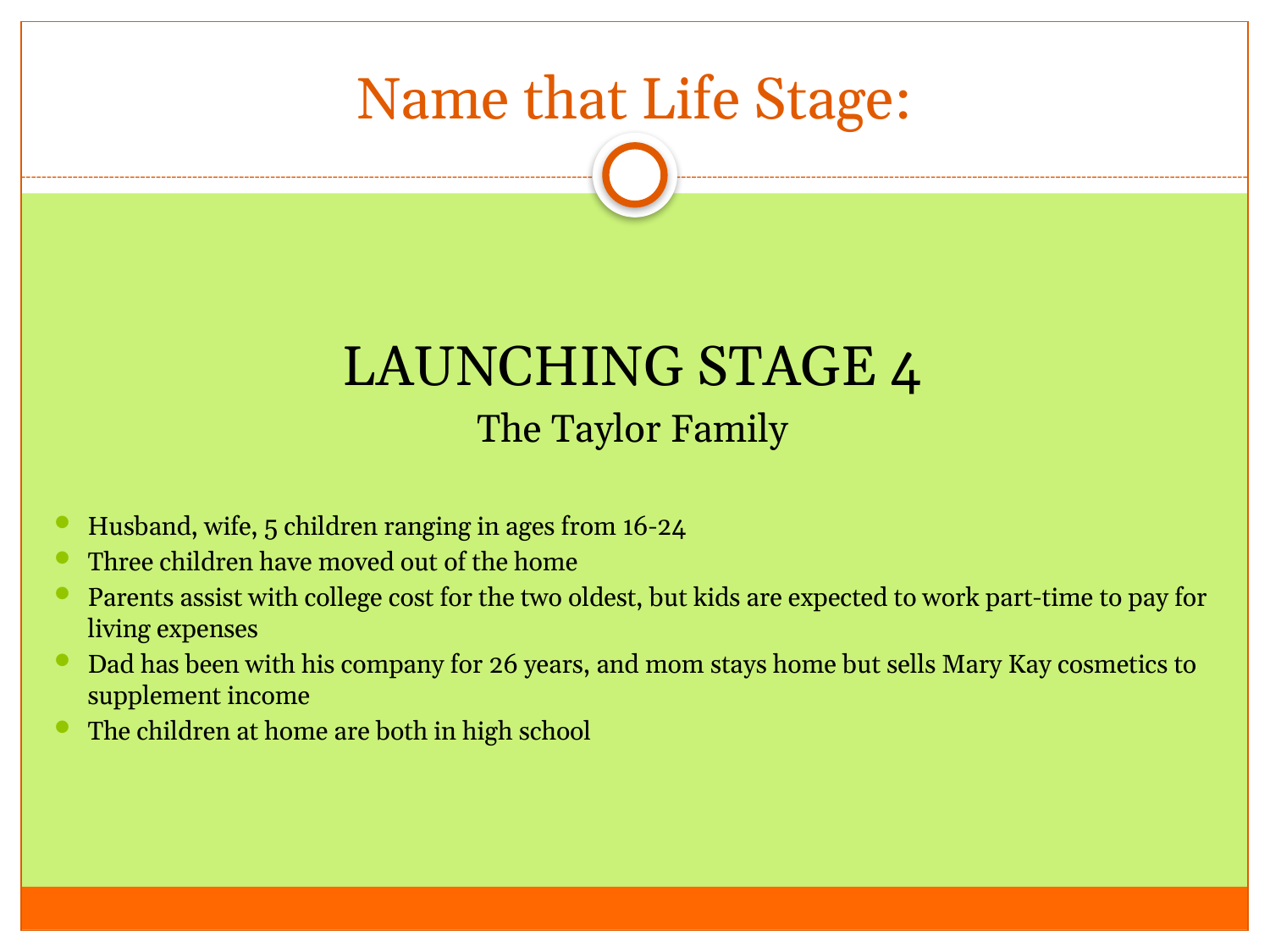

# Name that Life Stage:

LAUNCHING STAGE 4
The Taylor Family

Husband, wife, 5 children ranging in ages from 16-24
Three children have moved out of the home
Parents assist with college cost for the two oldest, but kids are expected to work part-time to pay for living expenses
Dad has been with his company for 26 years, and mom stays home but sells Mary Kay cosmetics to supplement income
The children at home are both in high school